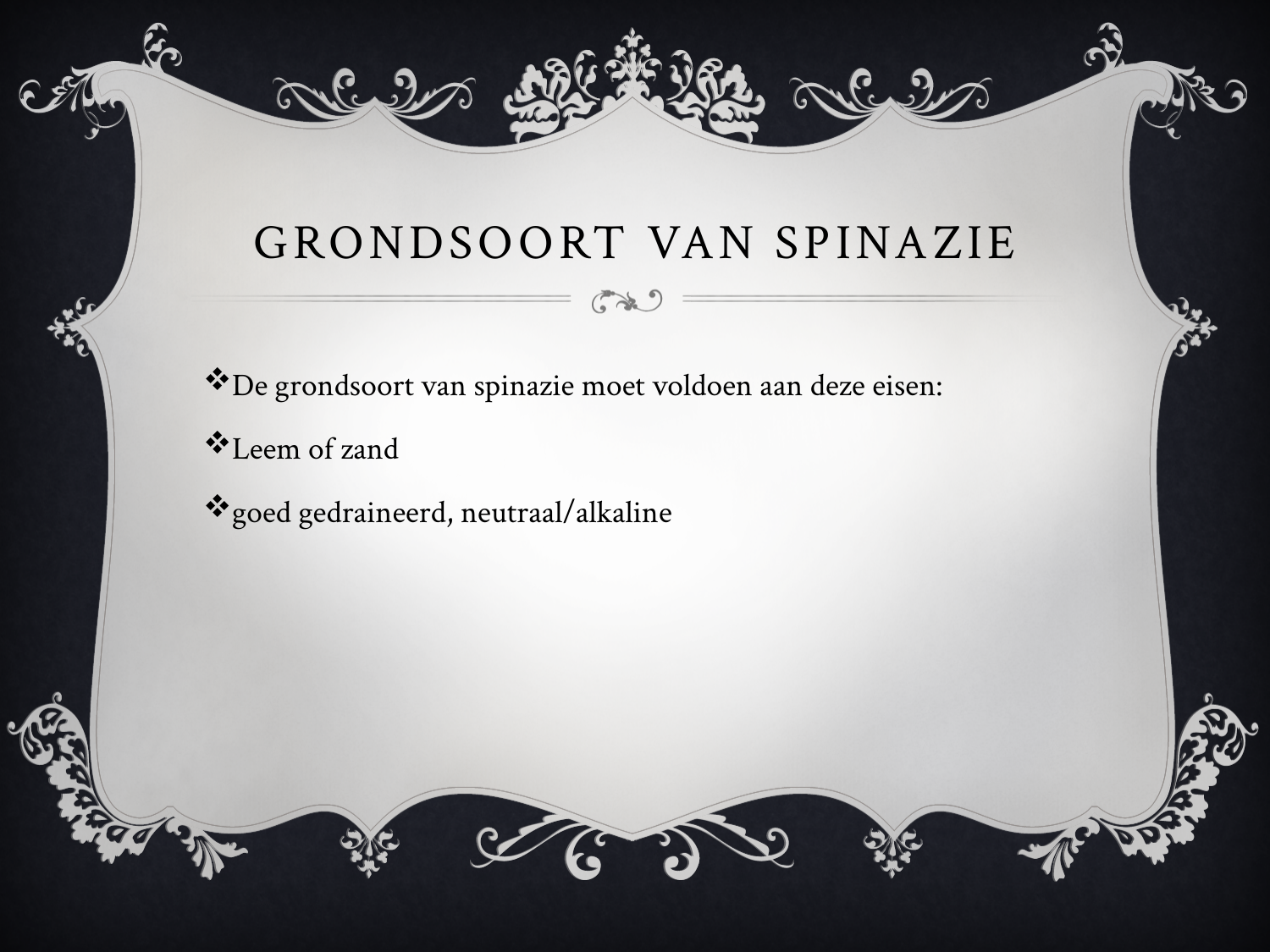

# Grondsoort van spinazie
De grondsoort van spinazie moet voldoen aan deze eisen:
Leem of zand
goed gedraineerd, neutraal/alkaline